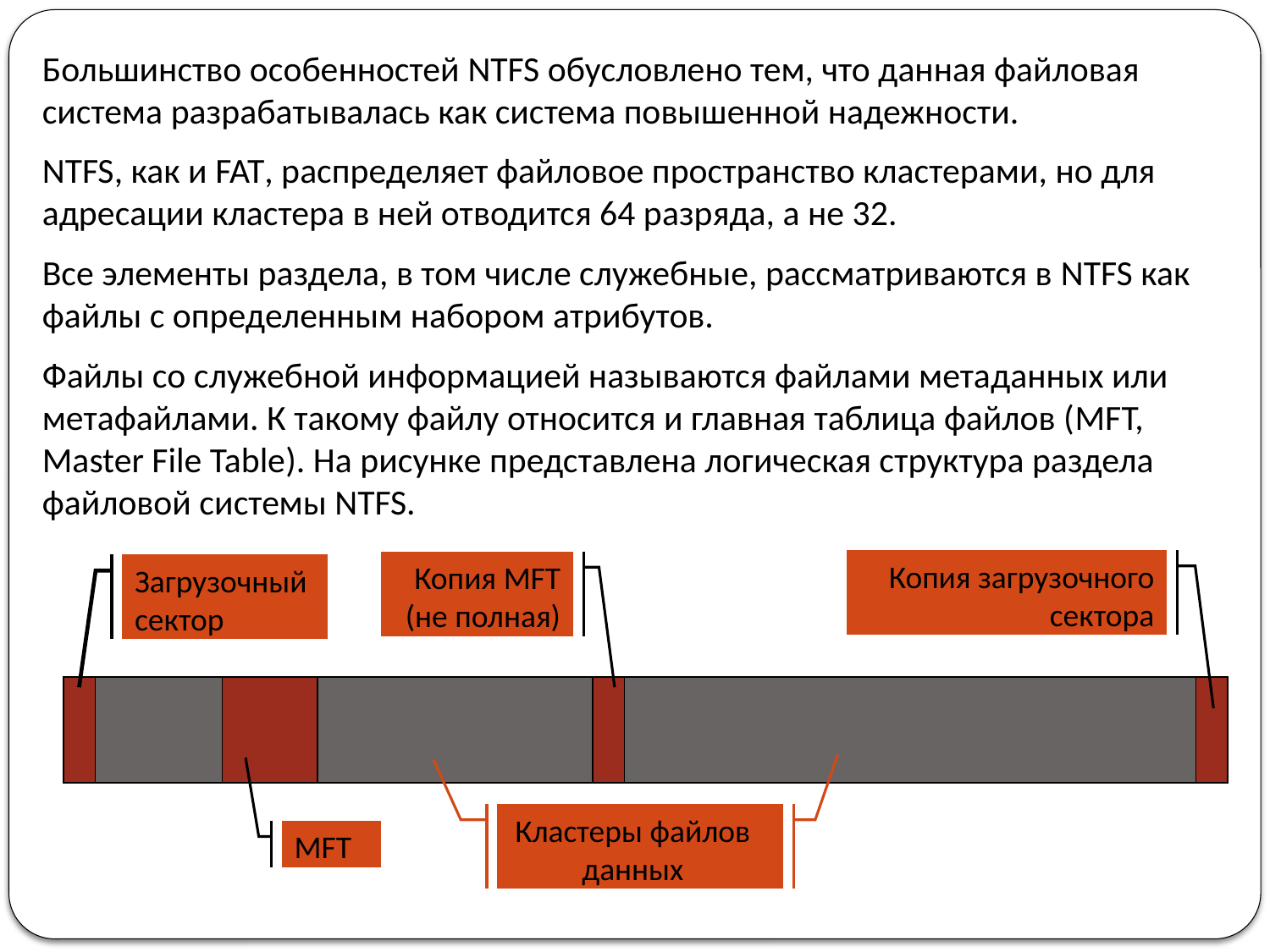

Большинство особенностей NTFS обусловлено тем, что данная файловая система разрабатывалась как система повышенной надежности.
NTFS, как и FAT, распределяет файловое пространство кластерами, но для адресации кластера в ней отводится 64 разряда, а не 32.
Все элементы раздела, в том числе служебные, рассматриваются в NTFS как файлы с определенным набором атрибутов.
Файлы со служебной информацией называются файлами метаданных или метафайлами. К такому файлу относится и главная таблица файлов (MFT, Master File Table). На рисунке представлена логическая структура раздела файловой системы NTFS.
Копия загрузочного сектора
Копия MFT (не полная)
Загрузочный сектор

Кластеры файлов данных

MFT